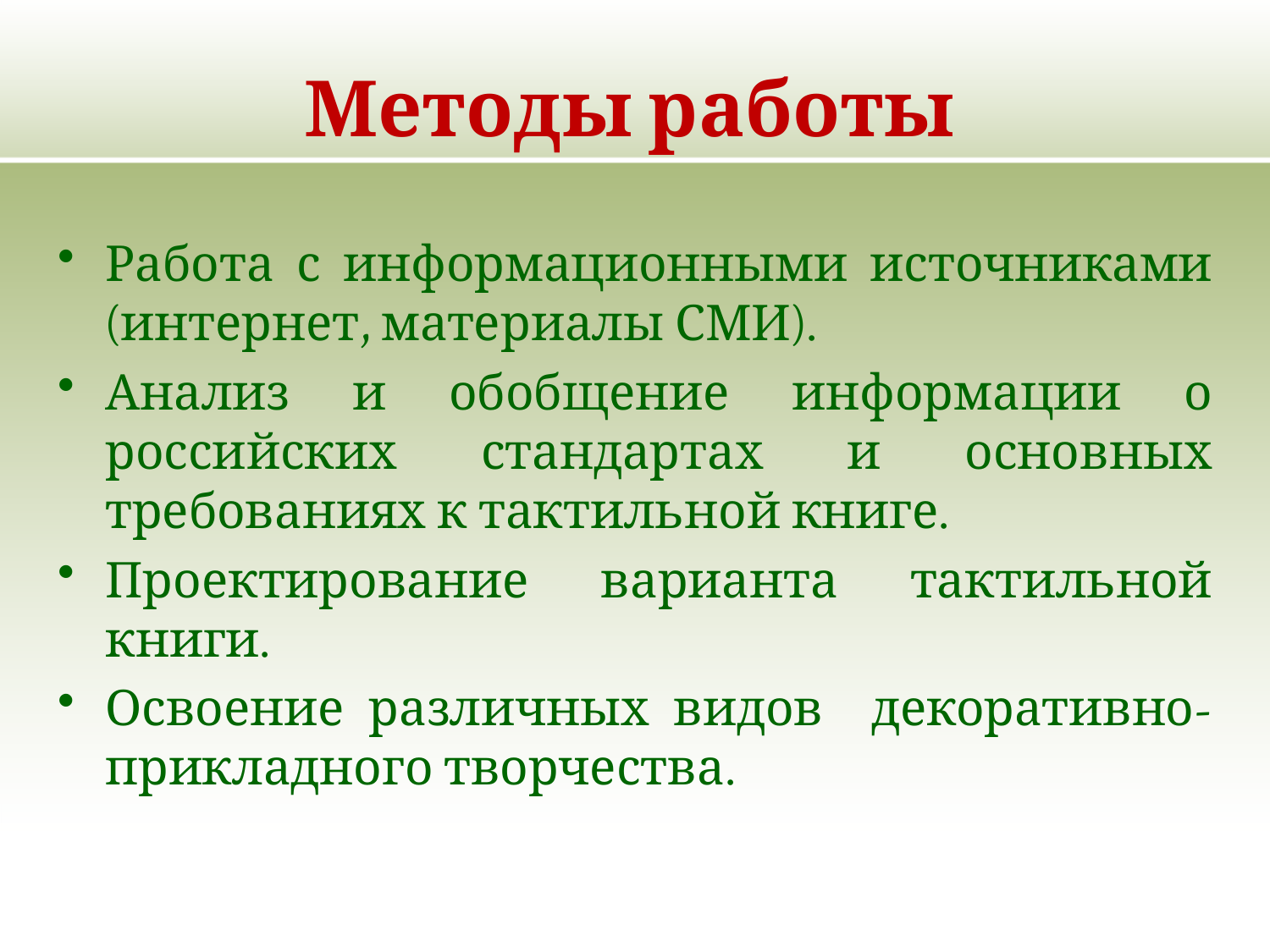

# Методы работы
Работа с информационными источниками (интернет, материалы СМИ).
Анализ и обобщение информации о российских стандартах и основных требованиях к тактильной книге.
Проектирование варианта тактильной книги.
Освоение различных видов  декоративно-прикладного творчества.